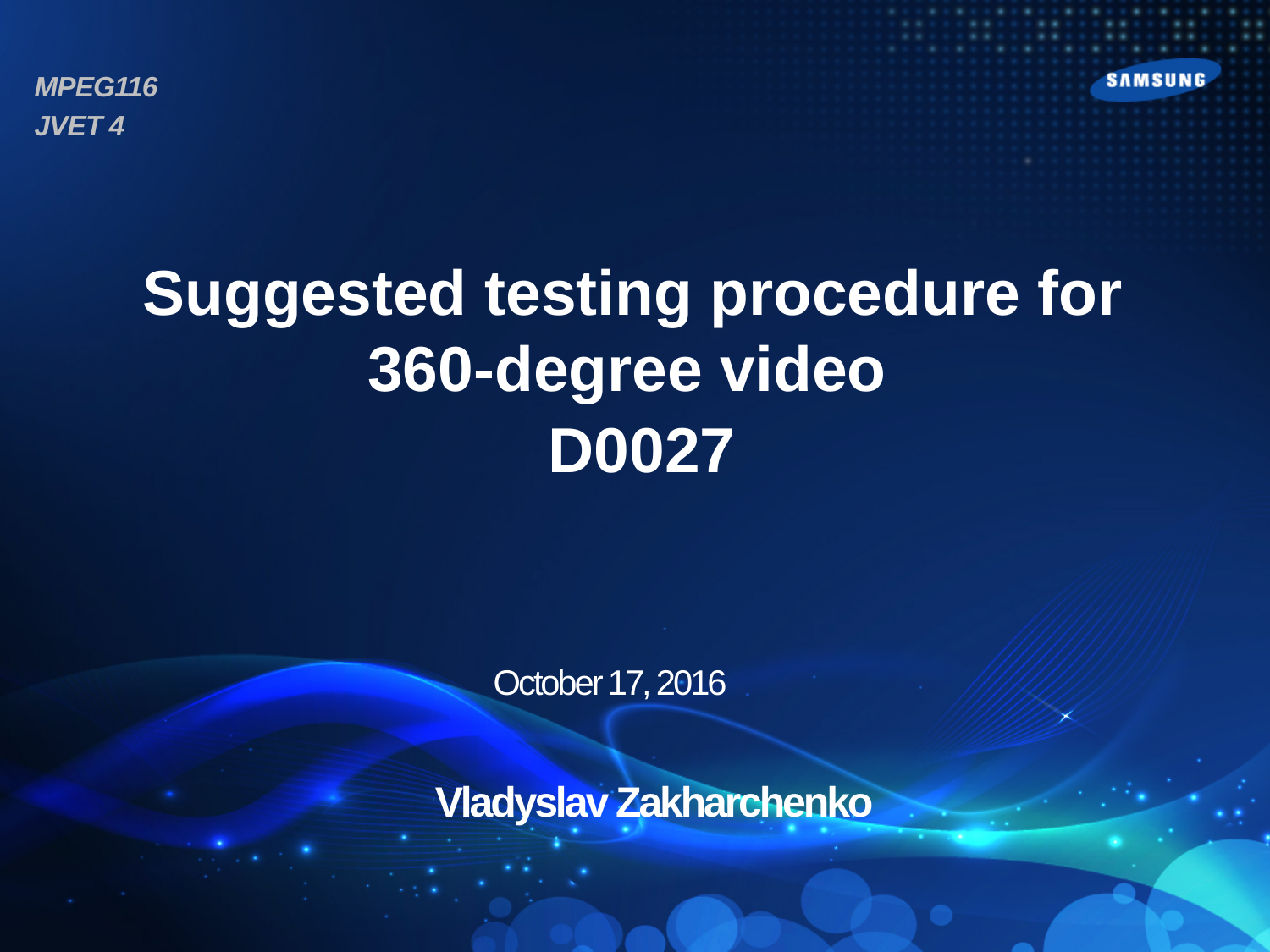

MPEG116
JVET 4
Suggested testing procedure for
360-degree video
D0027
October 17, 2016
Vladyslav Zakharchenko